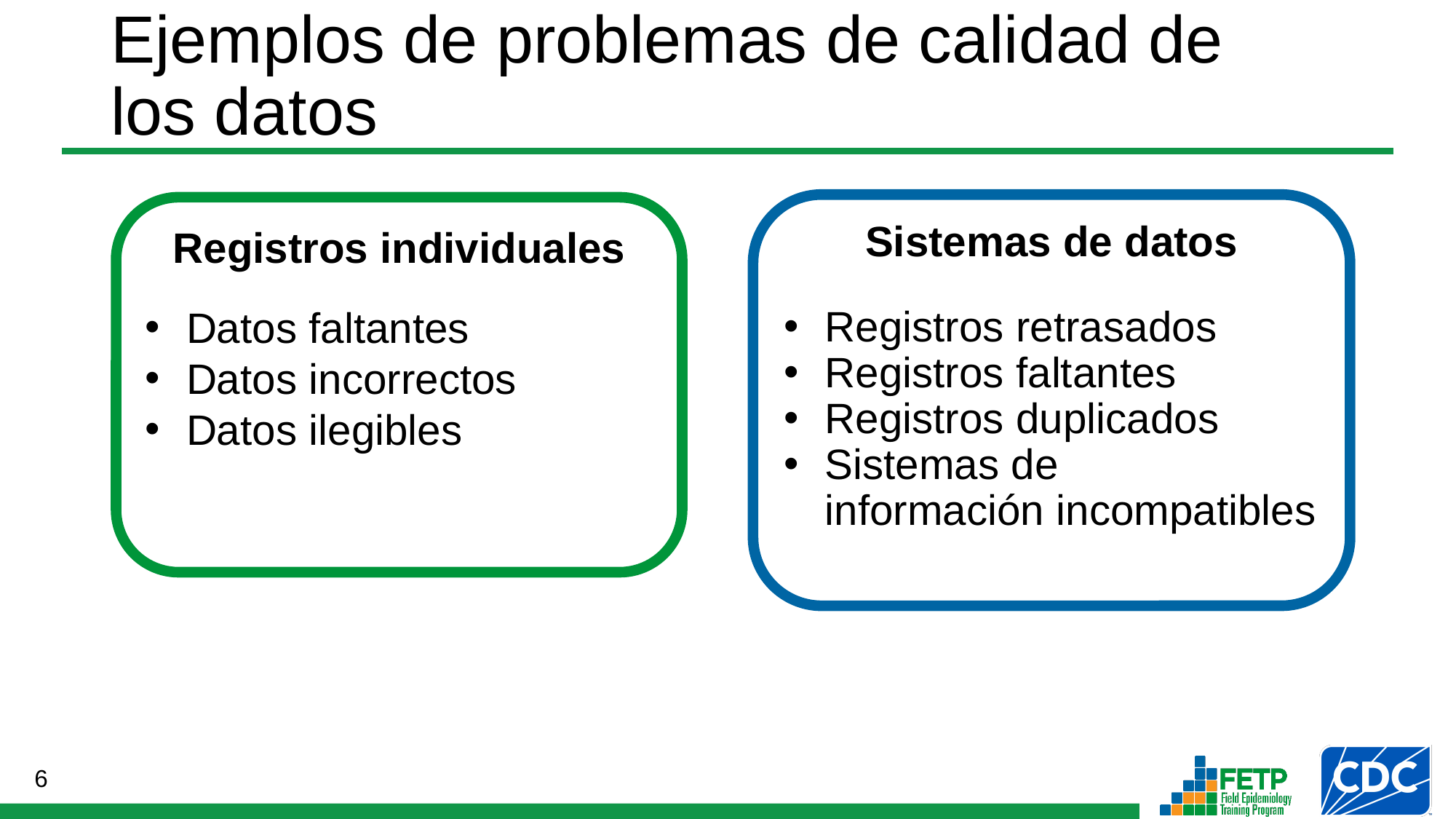

# Ejemplos de problemas de calidad de los datos
Sistemas de datos

Registros retrasados
Registros faltantes
Registros duplicados
Sistemas de
información incompatibles

Registros individuales

Datos faltantes
Datos incorrectos
Datos ilegibles